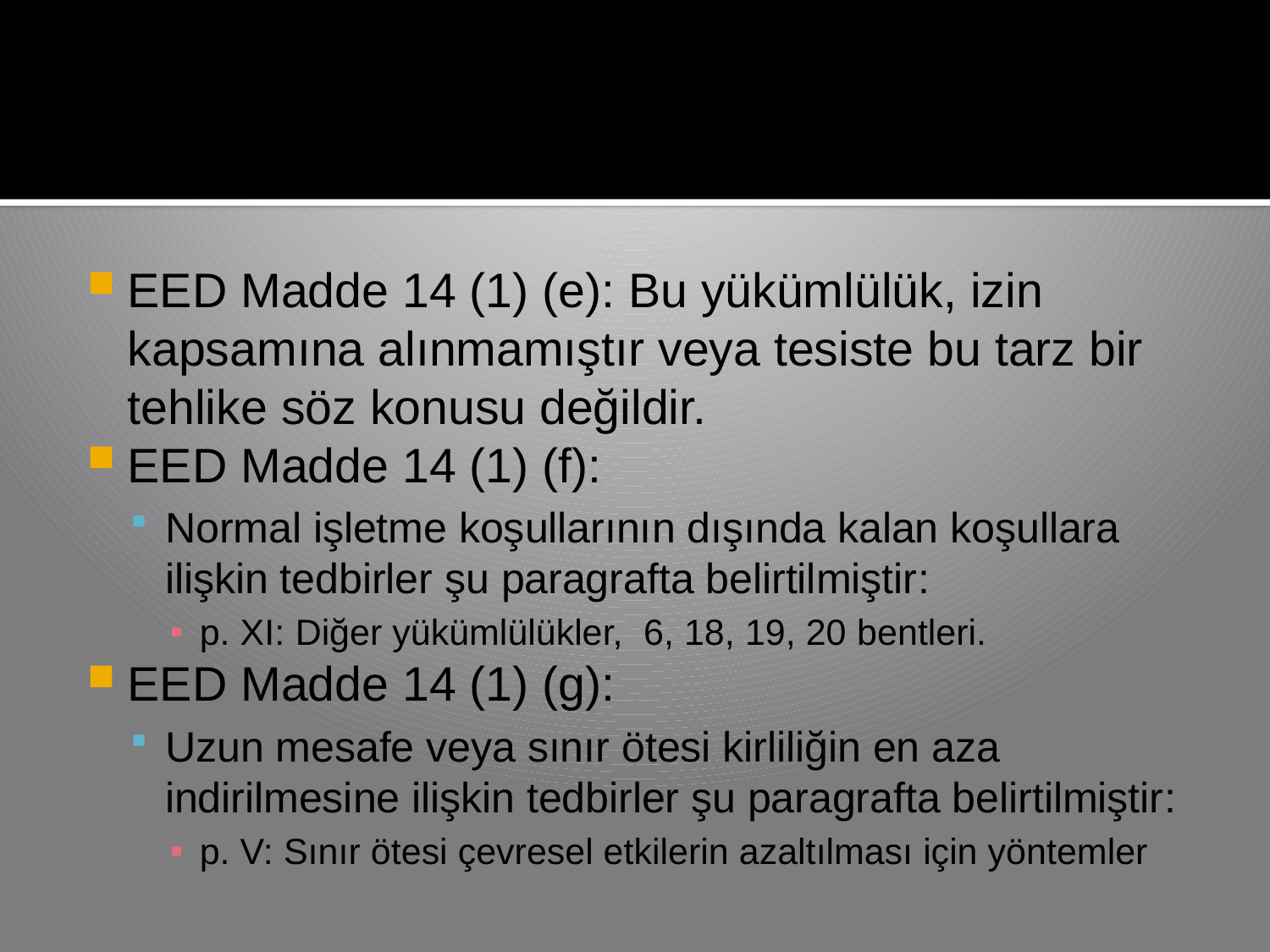

#
EED Madde 14 (1) (e): Bu yükümlülük, izin kapsamına alınmamıştır veya tesiste bu tarz bir tehlike söz konusu değildir.
EED Madde 14 (1) (f):
Normal işletme koşullarının dışında kalan koşullara ilişkin tedbirler şu paragrafta belirtilmiştir:
p. XI: Diğer yükümlülükler,  6, 18, 19, 20 bentleri.
EED Madde 14 (1) (g):
Uzun mesafe veya sınır ötesi kirliliğin en aza indirilmesine ilişkin tedbirler şu paragrafta belirtilmiştir:
p. V: Sınır ötesi çevresel etkilerin azaltılması için yöntemler